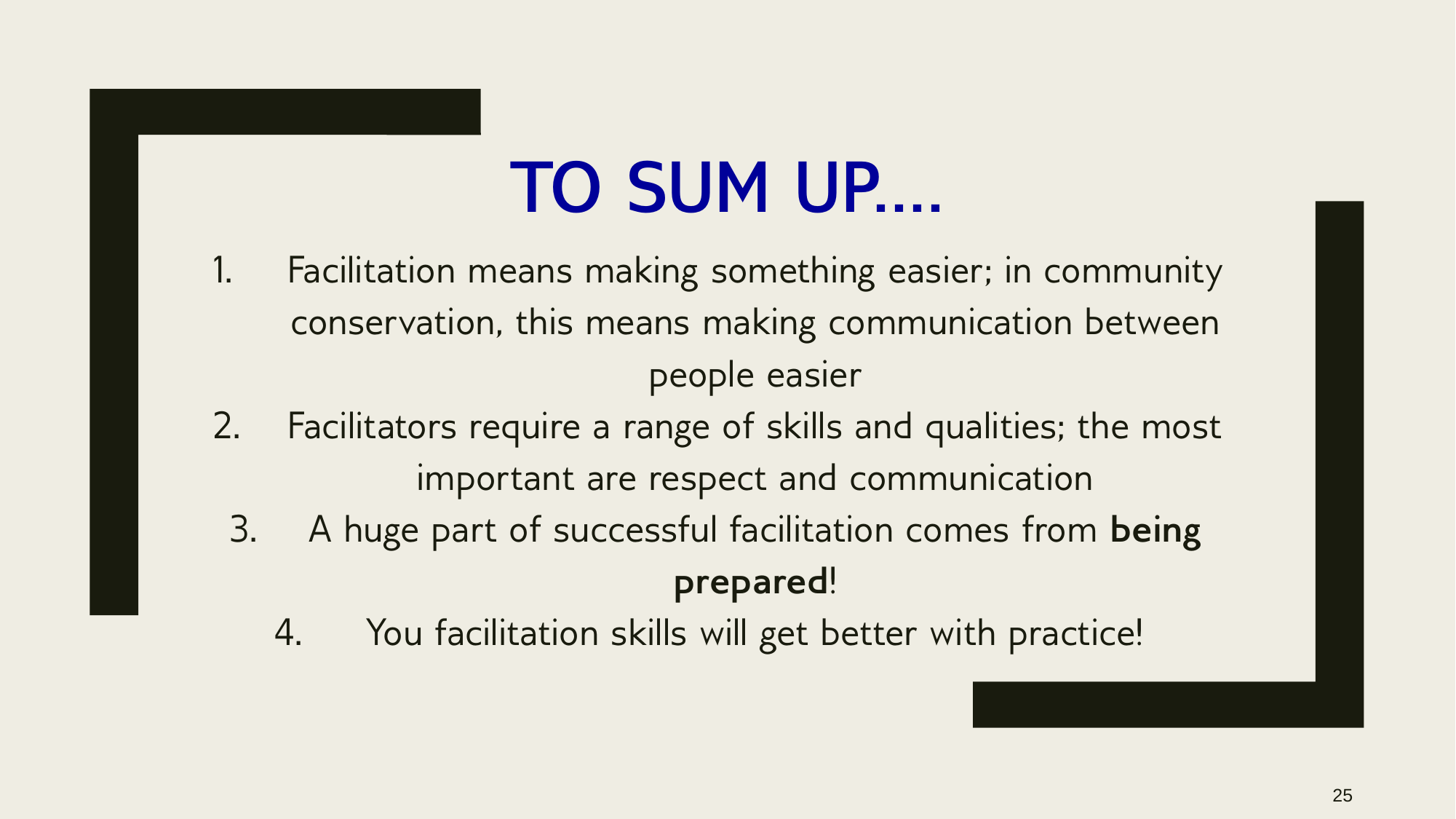

# To sum up....
Facilitation means making something easier; in community conservation, this means making communication between people easier
Facilitators require a range of skills and qualities; the most important are respect and communication
A huge part of successful facilitation comes from being prepared!
You facilitation skills will get better with practice!

25